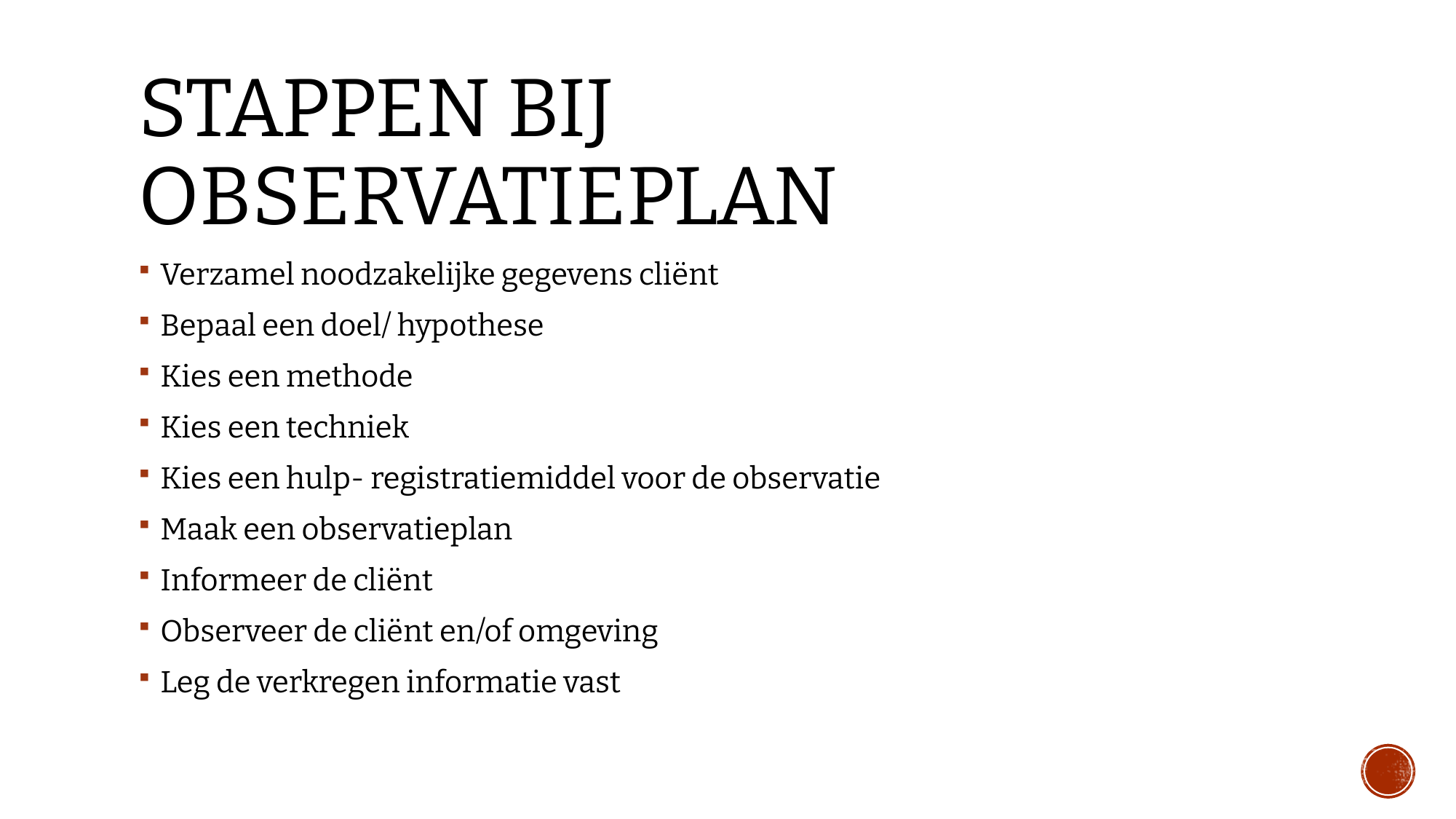

# Stappen bij observatieplan
Verzamel noodzakelijke gegevens cliënt
Bepaal een doel/ hypothese
Kies een methode
Kies een techniek
Kies een hulp- registratiemiddel voor de observatie
Maak een observatieplan
Informeer de cliënt
Observeer de cliënt en/of omgeving
Leg de verkregen informatie vast